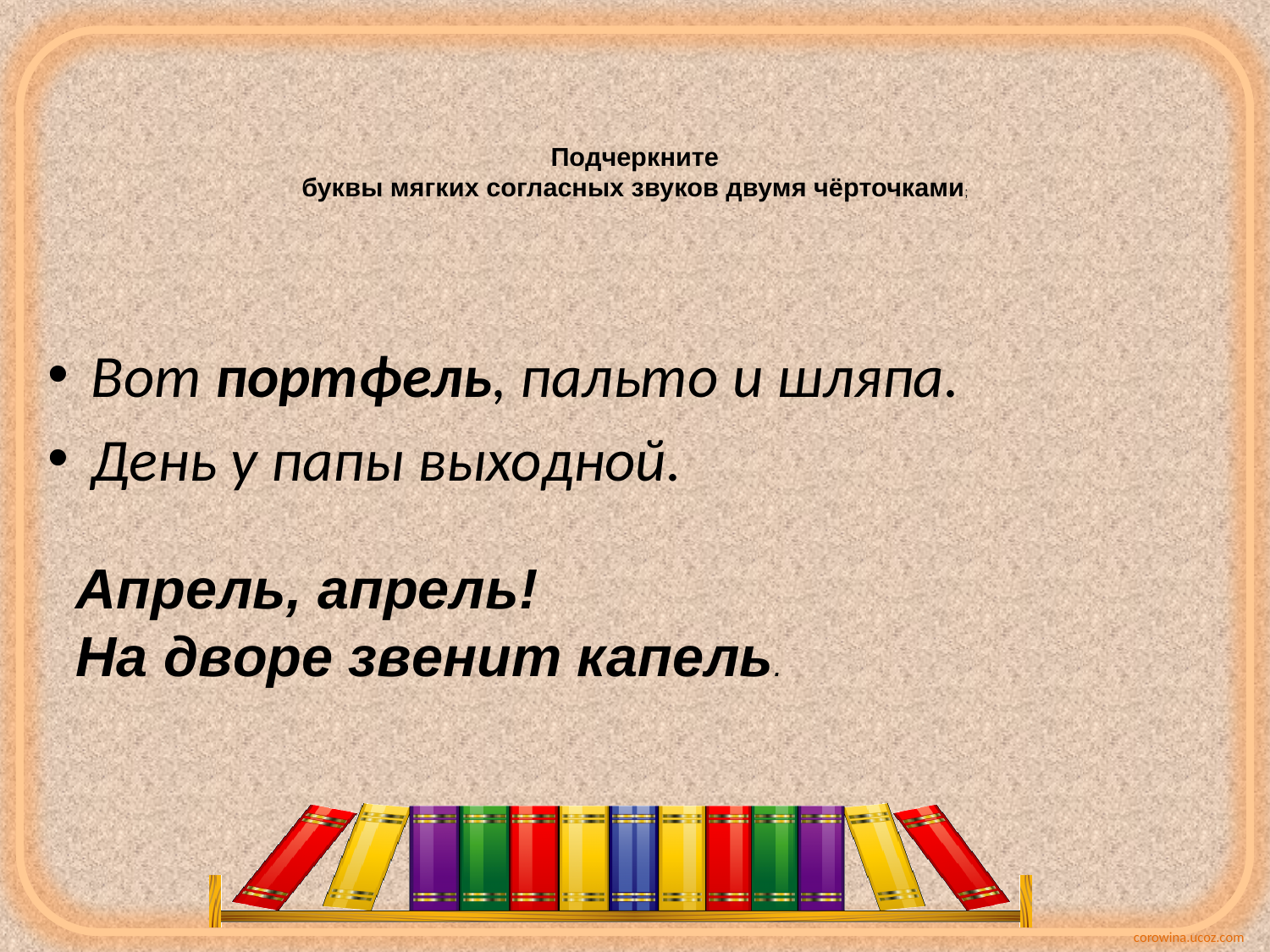

# Подчеркните буквы мягких согласных звуков двумя чёрточками;

Вот портфель, пальто и шляпа.
День у папы выходной.
Апрель, апрель!
На дворе звенит капель.